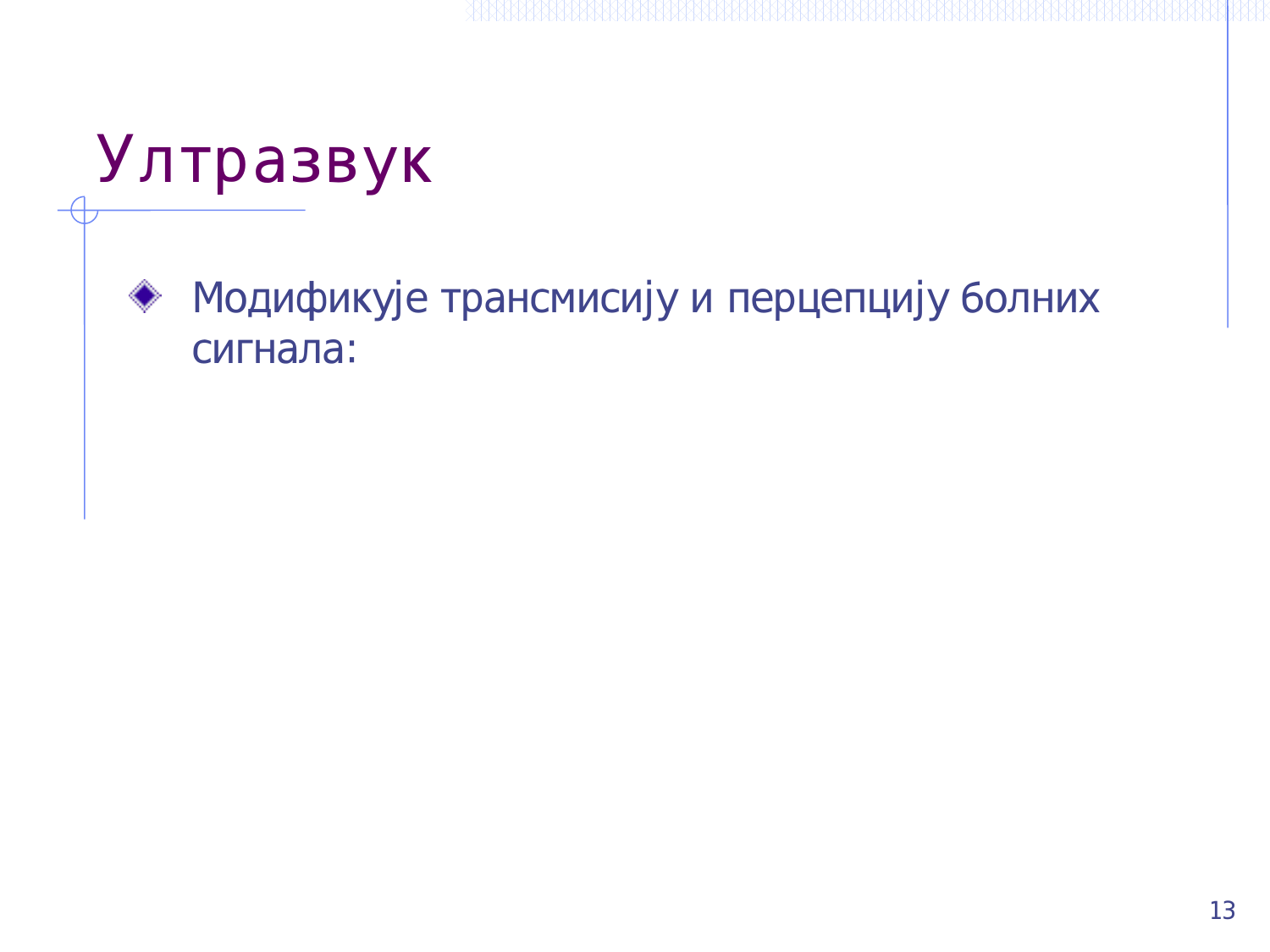

# Ултразвук
Модификује трансмисију и перцепцију болних сигнала:

13